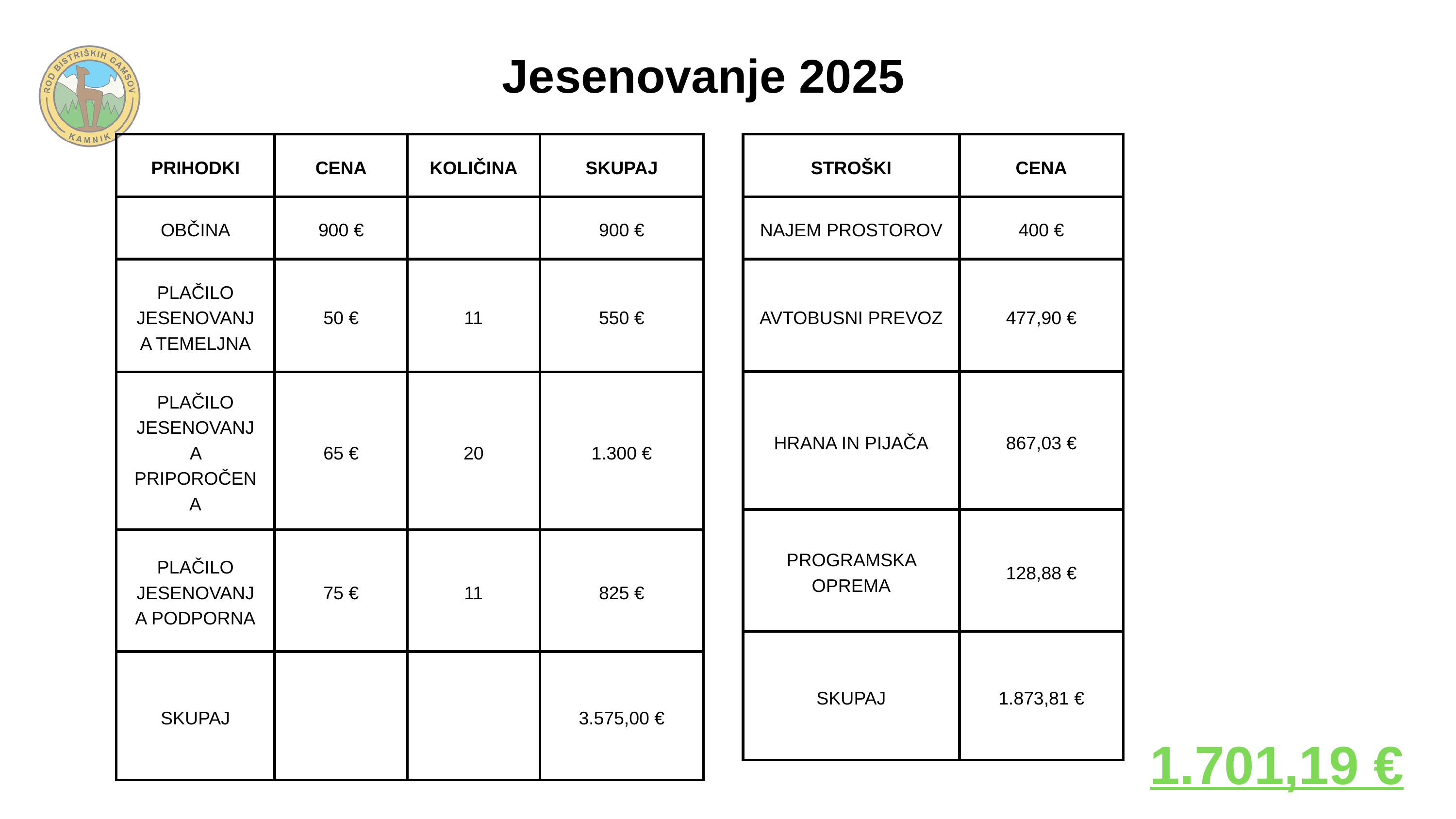

Jesenovanje 2025

| PRIHODKI | CENA | KOLIČINA | SKUPAJ |
| --- | --- | --- | --- |
| OBČINA | 900 € |  | 900 € |
| PLAČILO JESENOVANJA TEMELJNA | 50 € | 11 | 550 € |
| PLAČILO JESENOVANJA PRIPOROČENA | 65 € | 20 | 1.300 € |
| PLAČILO JESENOVANJA PODPORNA | 75 € | 11 | 825 € |
| SKUPAJ |  |  | 3.575,00 € |
| STROŠKI | CENA |
| --- | --- |
| NAJEM PROSTOROV | 400 € |
| AVTOBUSNI PREVOZ | 477,90 € |
| HRANA IN PIJAČA | 867,03 € |
| PROGRAMSKA OPREMA | 128,88 € |
| SKUPAJ | 1.873,81 € |
1.701,19 €